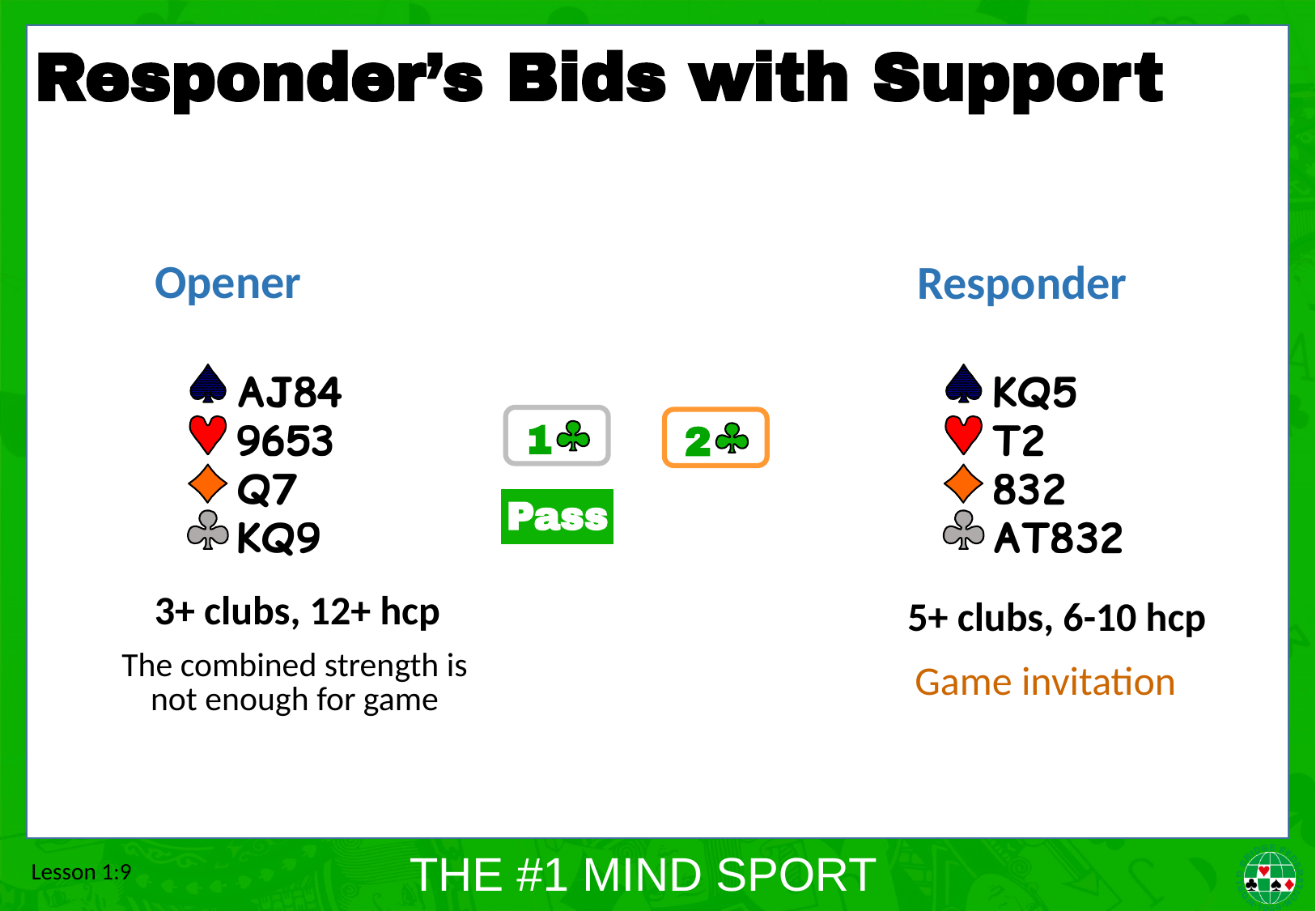

# Responder’s Bids with Support
Opener
Responder
AJ84
9653
Q7
KQ9

KQ5
T2
832
AT832

1

2

Pass
3+ clubs, 12+ hcp
5+ clubs, 6-10 hcp
Game invitation
The combined strength is not enough for game